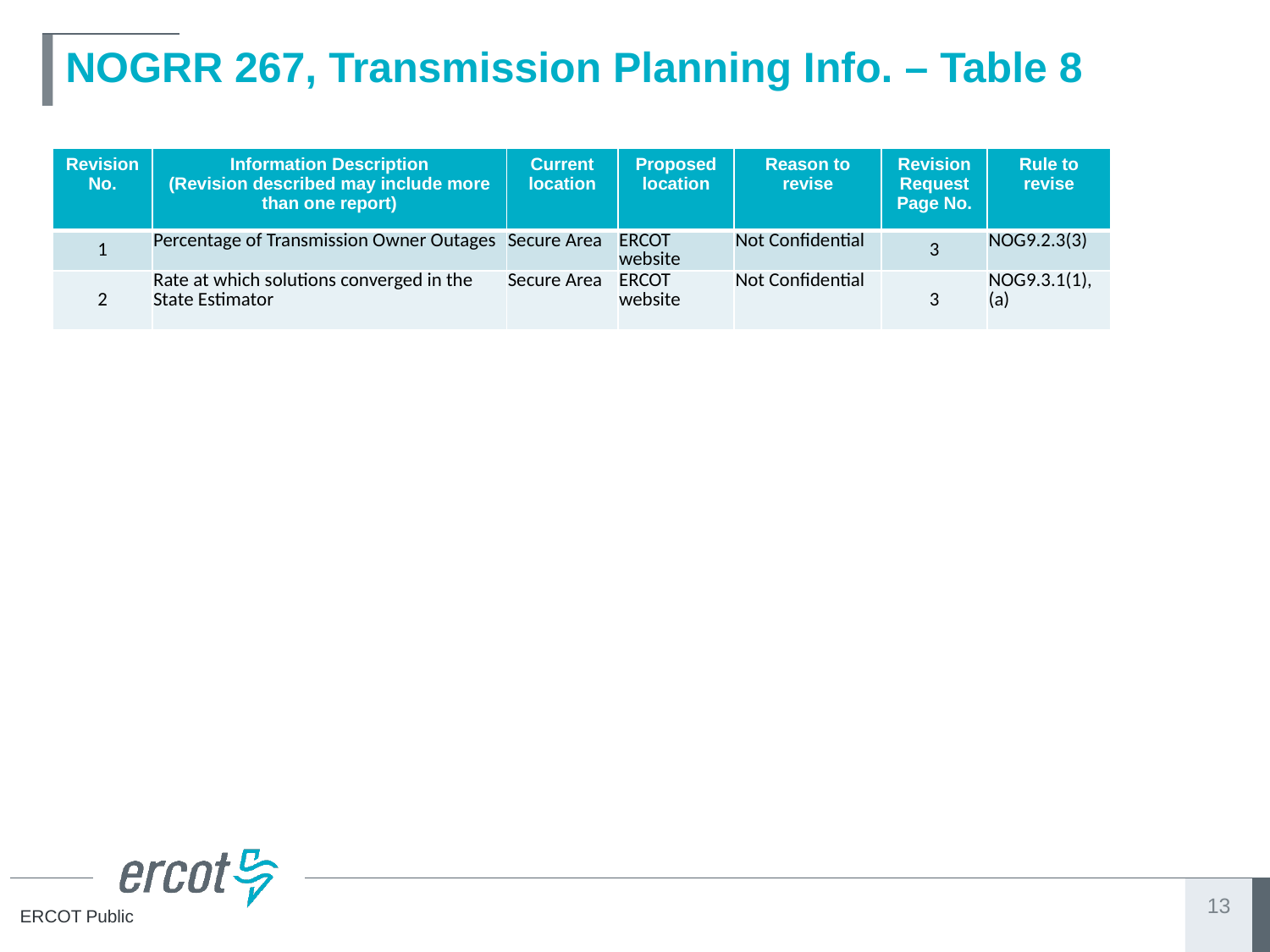

# NOGRR 267, Transmission Planning Info. – Table 8
| Revision No. | Information Description (Revision described may include more than one report) | Current location | Proposed location | Reason to revise | Revision Request Page No. | Rule to revise |
| --- | --- | --- | --- | --- | --- | --- |
| 1 | Percentage of Transmission Owner Outages | Secure Area | ERCOT website | Not Confidential | 3 | NOG9.2.3(3) |
| 2 | Rate at which solutions converged in the State Estimator | Secure Area | ERCOT website | Not Confidential | 3 | NOG9.3.1(1), (a) |
13